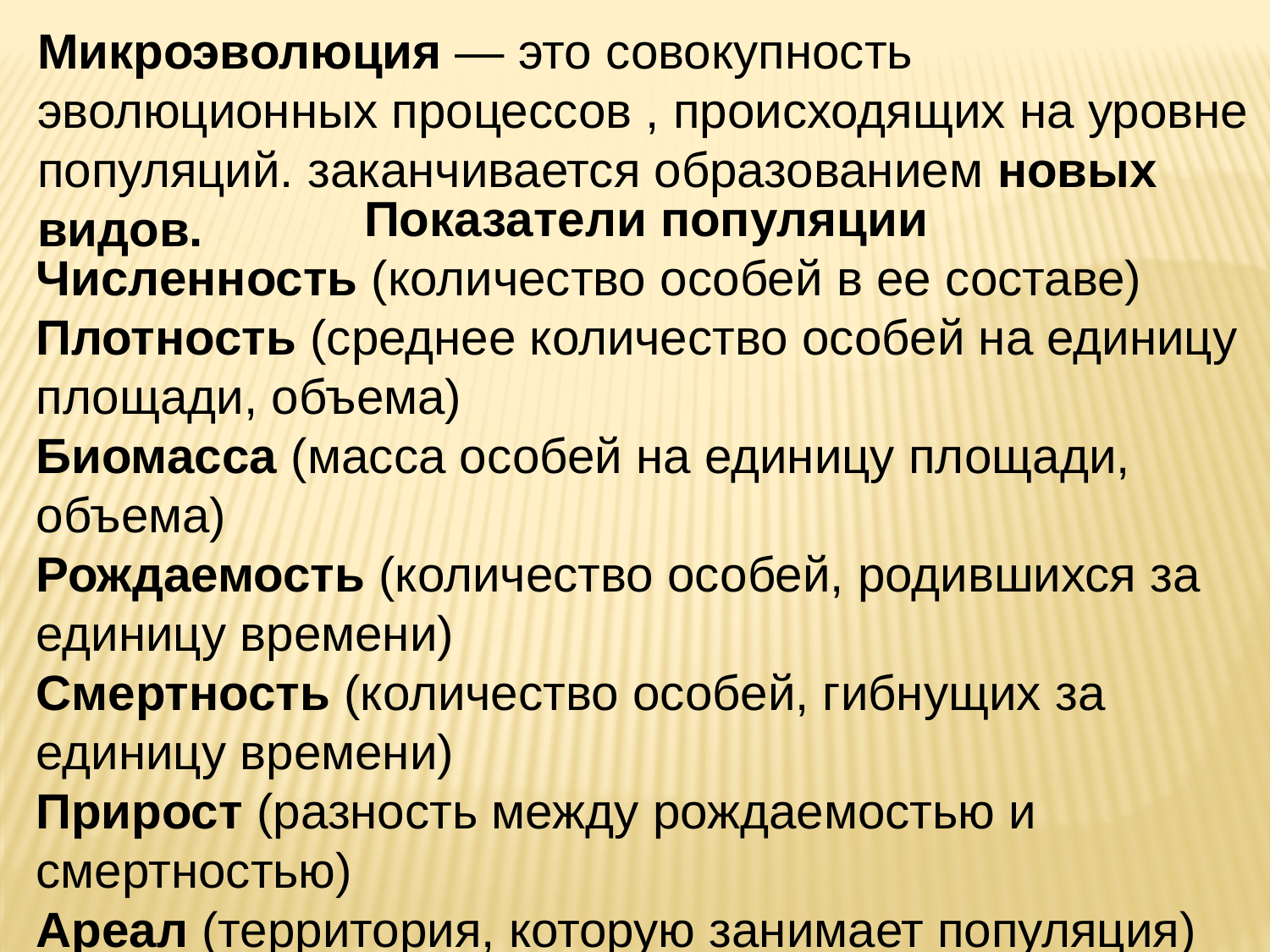

Микроэволюция — это совокупность эволюционных процессов , происходящих на уровне популяций. заканчивается образованием новых видов.

Показатели популяции
Численность (количество особей в ее составе)
Плотность (среднее количество особей на единицу площади, объема)
Биомасса (масса особей на единицу площади, объема)
Рождаемость (количество особей, родившихся за единицу времени)
Смертность (количество особей, гибнущих за единицу времени)
Прирост (разность между рождаемостью и смертностью)
Ареал (территория, которую занимает популяция)